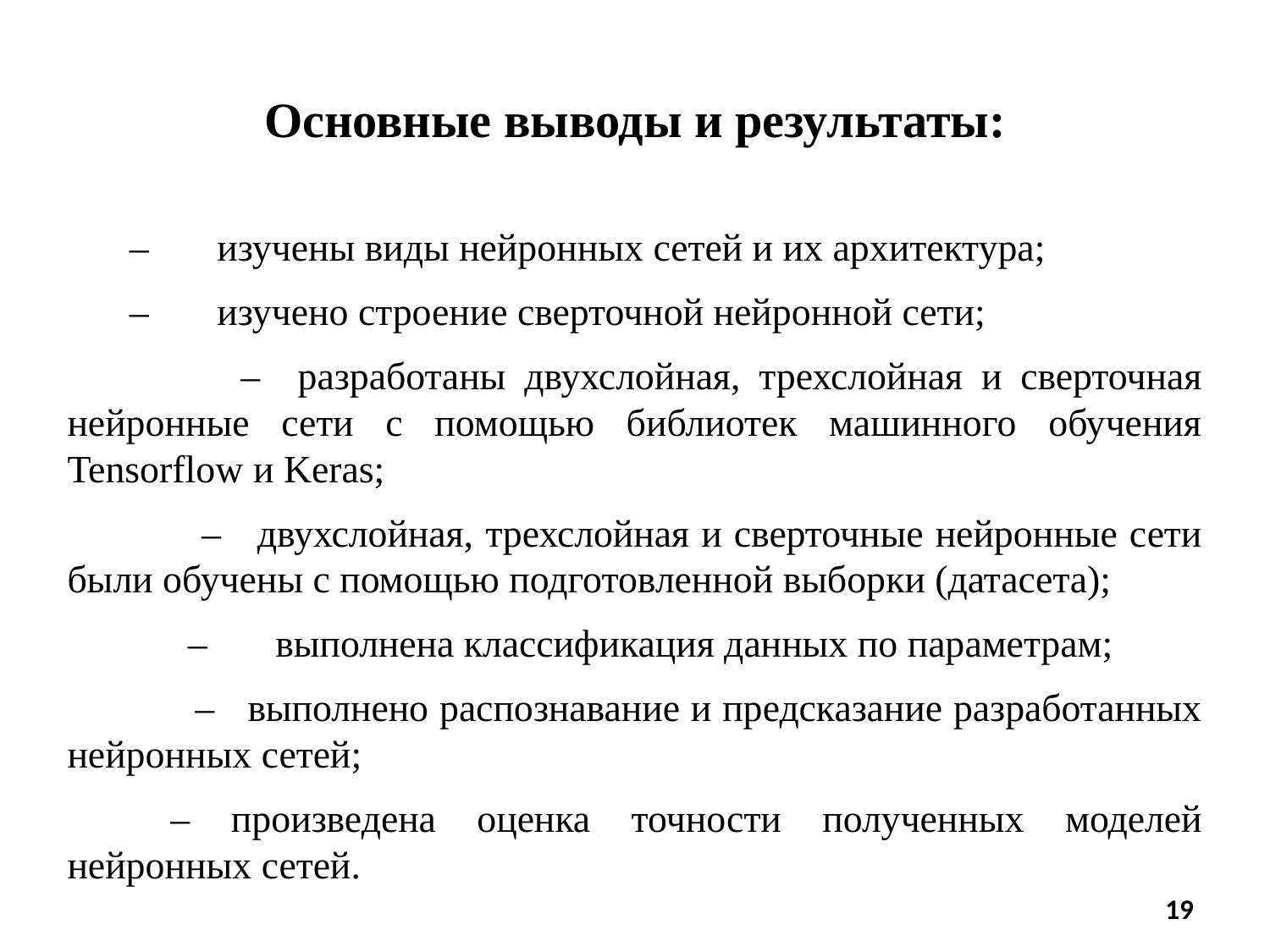

# Основные выводы и результаты:
–       изучены виды нейронных сетей и их архитектура;
–       изучено строение сверточной нейронной сети;
      –  разработаны двухслойная, трехслойная и сверточная нейронные сети с помощью библиотек машинного обучения Tensorflow и Keras;
      –   двухслойная, трехслойная и сверточные нейронные сети были обучены с помощью подготовленной выборки (датасета);
      –       выполнена классификация данных по параметрам;
      –   выполнено распознавание и предсказание разработанных нейронных сетей;
 – произведена оценка точности полученных моделей нейронных сетей.
19